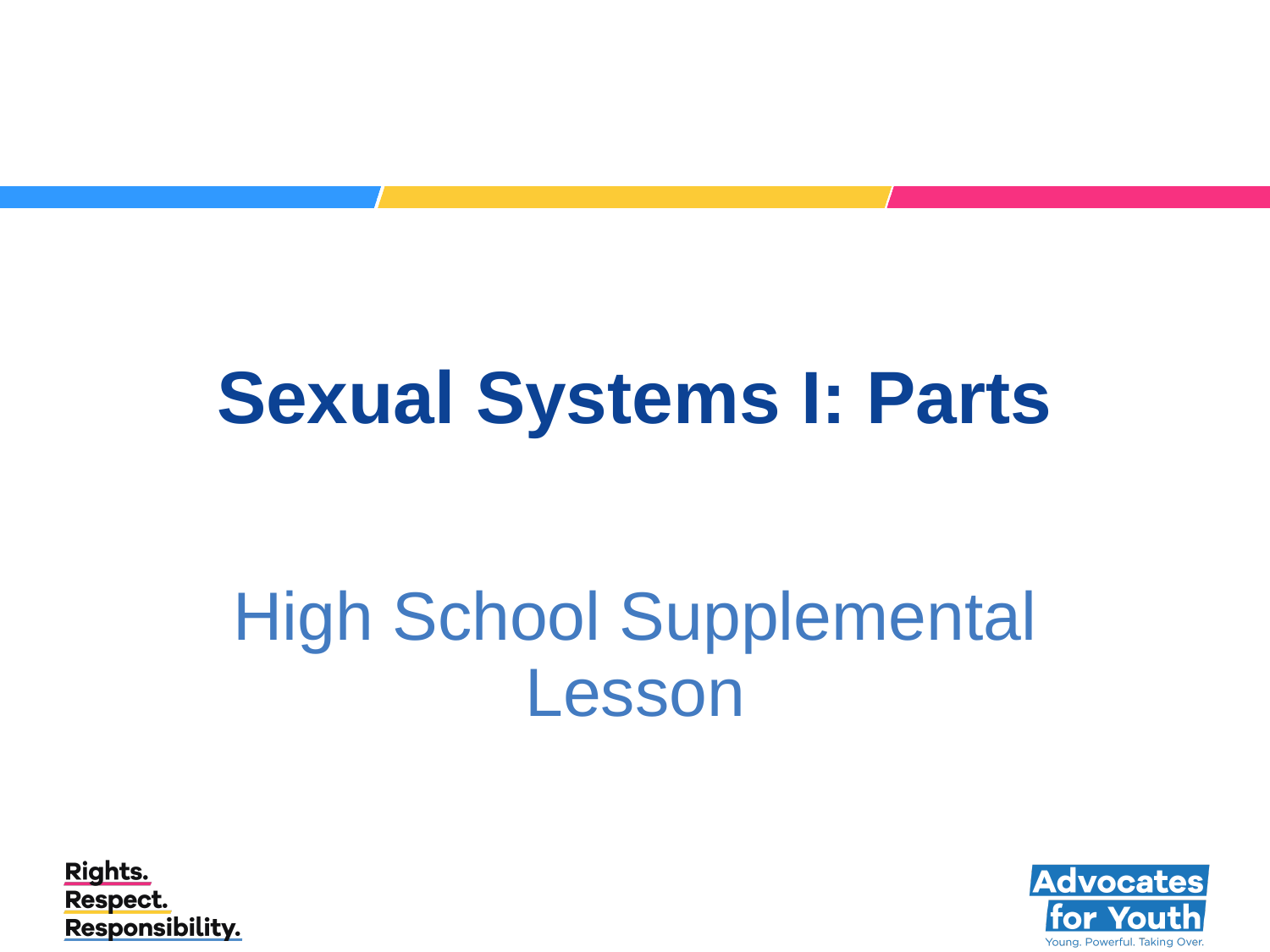

# Sexual Systems I: Parts
High School Supplemental Lesson